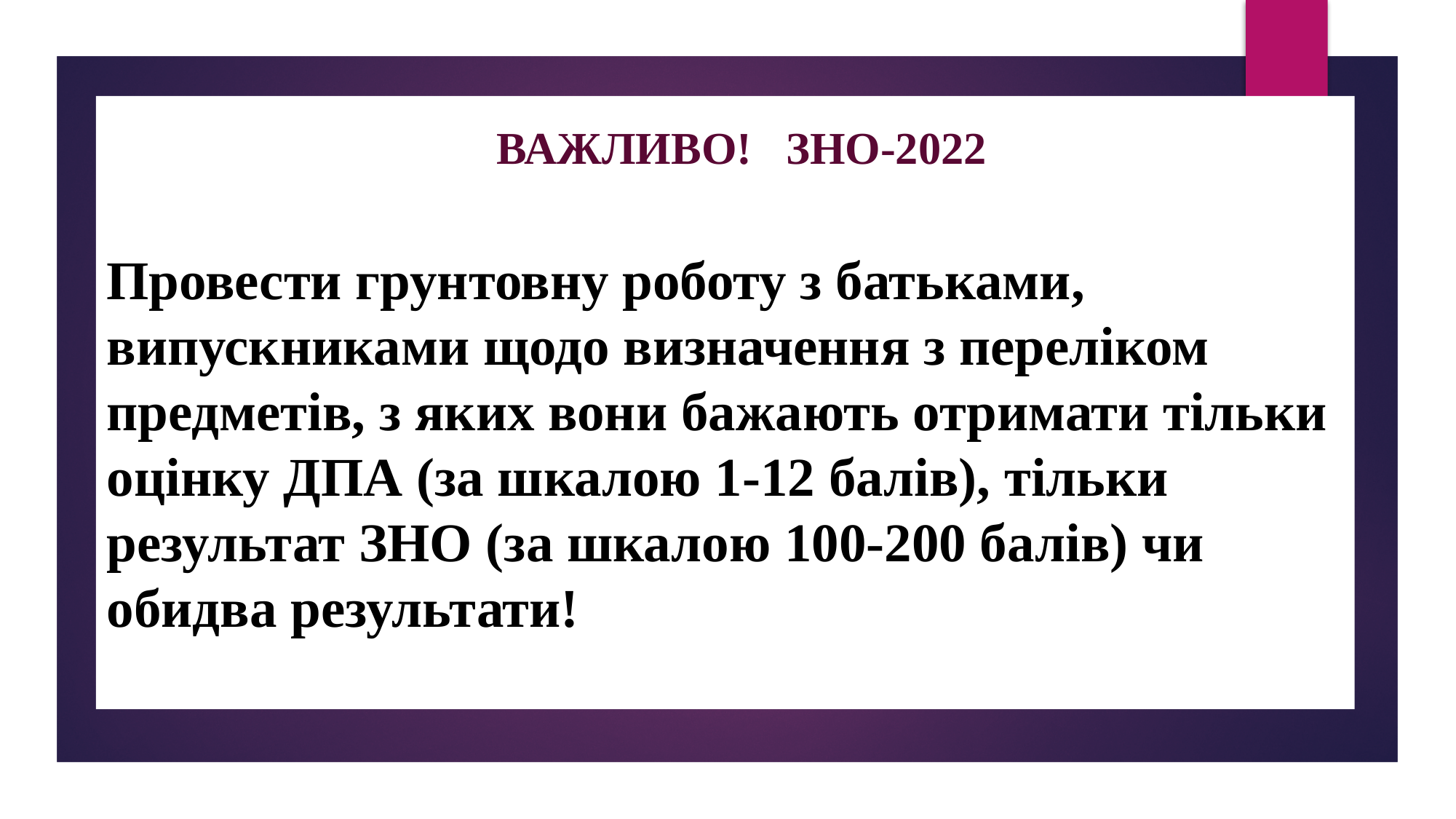

# Провести грунтовну роботу з батьками, випускниками щодо визначення з переліком предметів, з яких вони бажають отримати тільки оцінку ДПА (за шкалою 1-12 балів), тільки результат ЗНО (за шкалою 100-200 балів) чи обидва результати!
Важливо!   ЗНО-2022